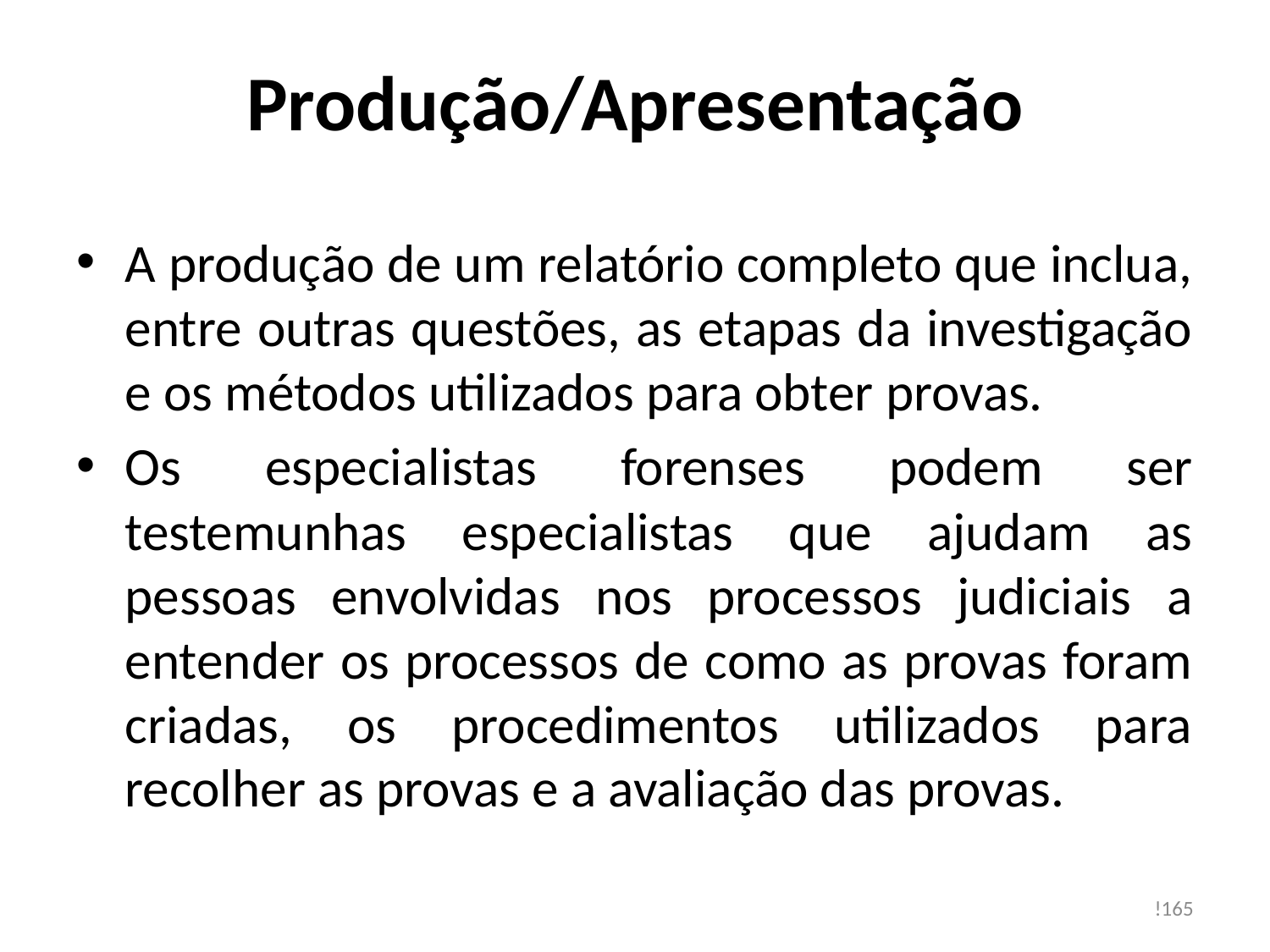

# Produção/Apresentação
A produção de um relatório completo que inclua, entre outras questões, as etapas da investigação e os métodos utilizados para obter provas.
Os especialistas forenses podem ser testemunhas especialistas que ajudam as pessoas envolvidas nos processos judiciais a entender os processos de como as provas foram criadas, os procedimentos utilizados para recolher as provas e a avaliação das provas.

!165